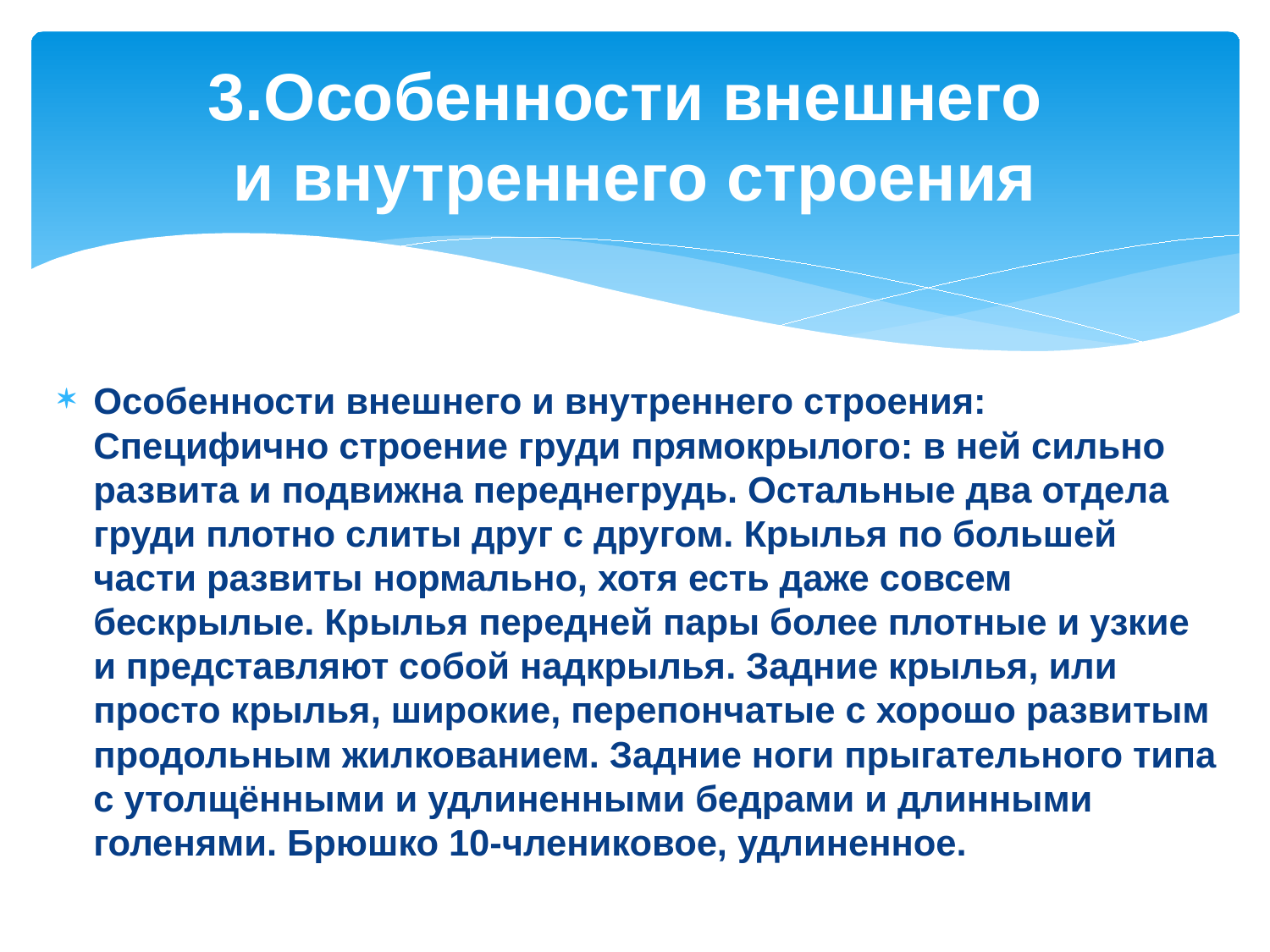

# 3.Особенности внешнего и внутреннего строения
Особенности внешнего и внутреннего строения: Специфично строение груди прямокрылого: в ней сильно развита и подвижна переднегрудь. Остальные два отдела груди плотно слиты друг с другом. Крылья по большей части развиты нормально, хотя есть даже совсем бескрылые. Крылья передней пары более плотные и узкие и представляют собой надкрылья. Задние крылья, или просто крылья, широкие, перепончатые с хорошо развитым продольным жилкованием. Задние ноги прыгательного типа с утолщёнными и удлиненными бедрами и длинными голенями. Брюшко 10-члениковое, удлиненное.